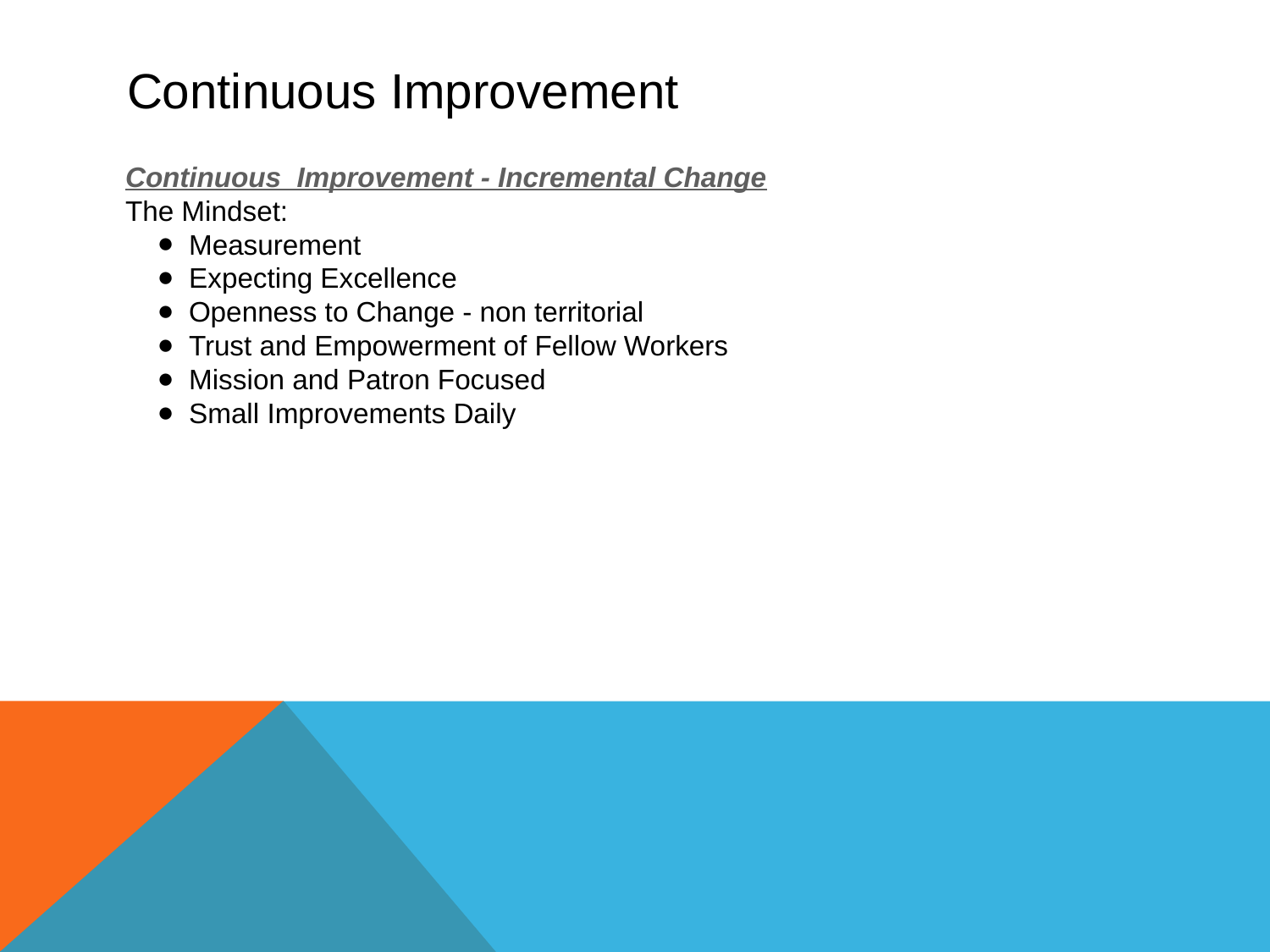

# Continuous Improvement
Continuous  Improvement - Incremental Change
The Mindset:
Measurement
Expecting Excellence
Openness to Change - non territorial
Trust and Empowerment of Fellow Workers
Mission and Patron Focused
Small Improvements Daily